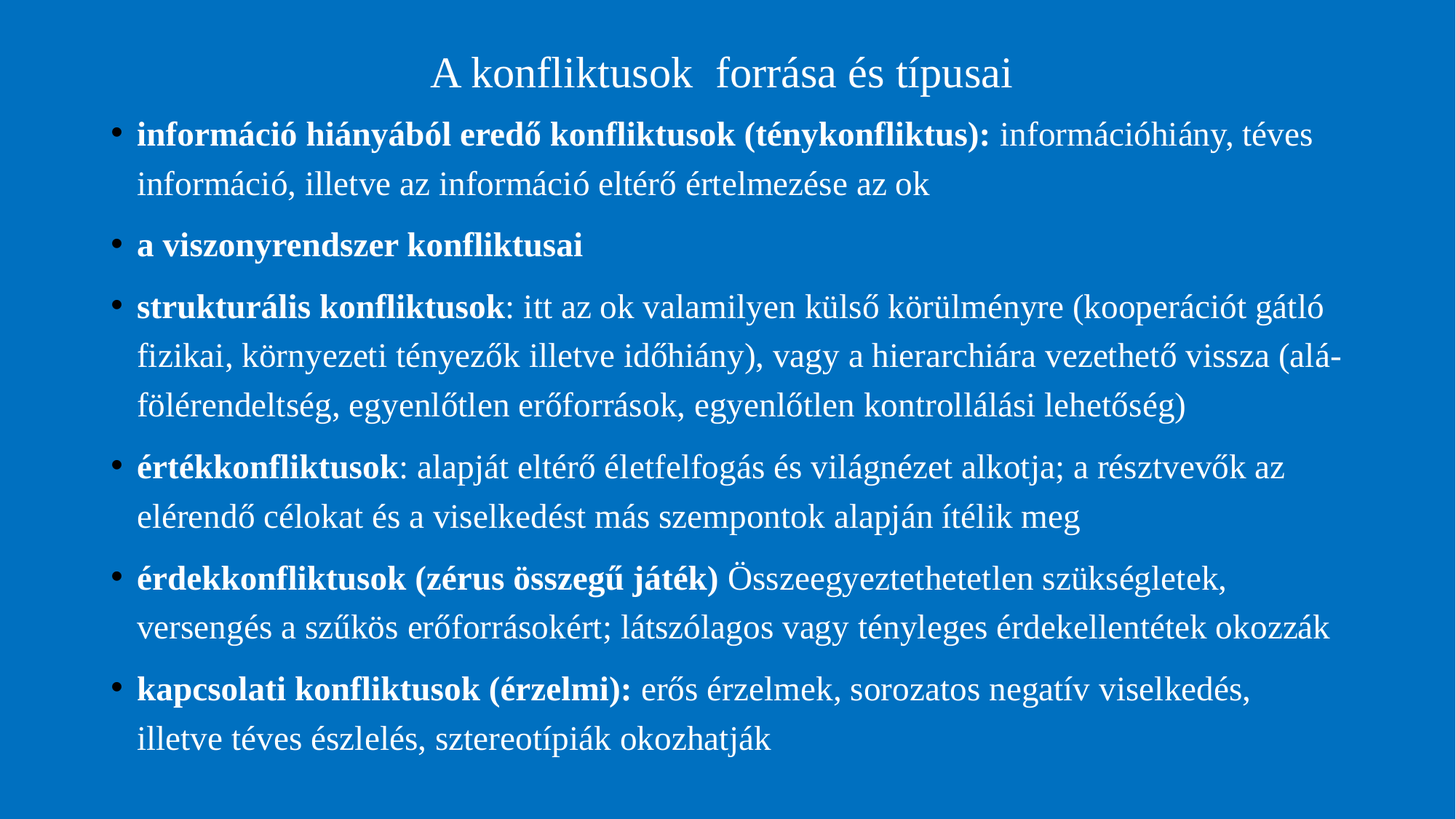

# A konfliktusok  forrása és típusai
információ hiányából eredő konfliktusok (ténykonfliktus): információhiány, téves információ, illetve az információ eltérő értelmezése az ok
a viszonyrendszer konfliktusai
strukturális konfliktusok: itt az ok valamilyen külső körülményre (kooperációt gátló fizikai, környezeti tényezők illetve időhiány), vagy a hierarchiára vezethető vissza (alá-fölérendeltség, egyenlőtlen erőforrások, egyenlőtlen kontrollálási lehetőség)
értékkonfliktusok: alapját eltérő életfelfogás és világnézet alkotja; a résztvevők az elérendő célokat és a viselkedést más szempontok alapján ítélik meg
érdekkonfliktusok (zérus összegű játék) Összeegyeztethetetlen szükségletek, versengés a szűkös erőforrásokért; látszólagos vagy tényleges érdekellentétek okozzák
kapcsolati konfliktusok (érzelmi): erős érzelmek, sorozatos negatív viselkedés, illetve téves észlelés, sztereotípiák okozhatják